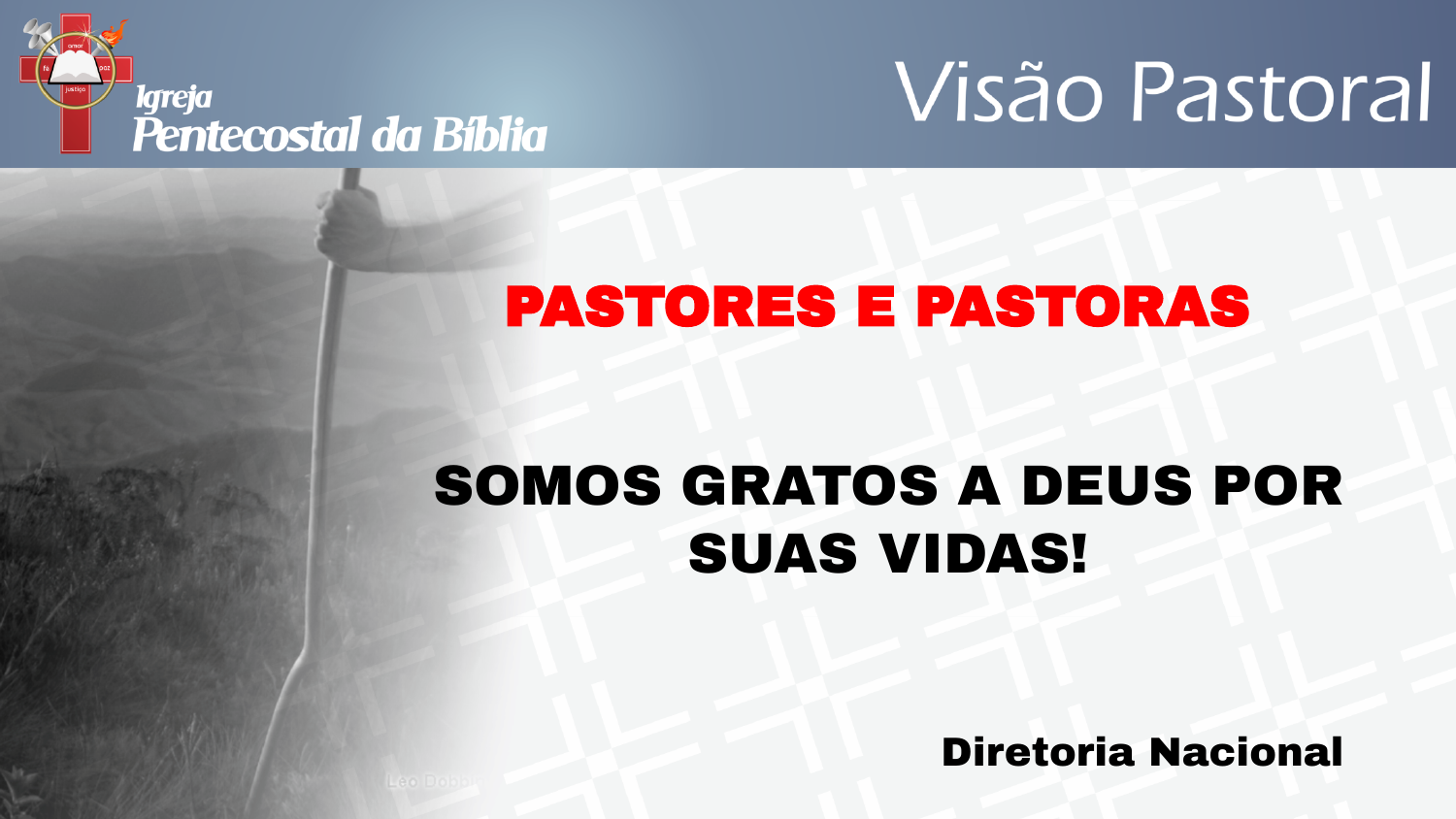

PASTORES E PASTORAS
SOMOS GRATOS A DEUS POR SUAS VIDAS!
Diretoria Nacional